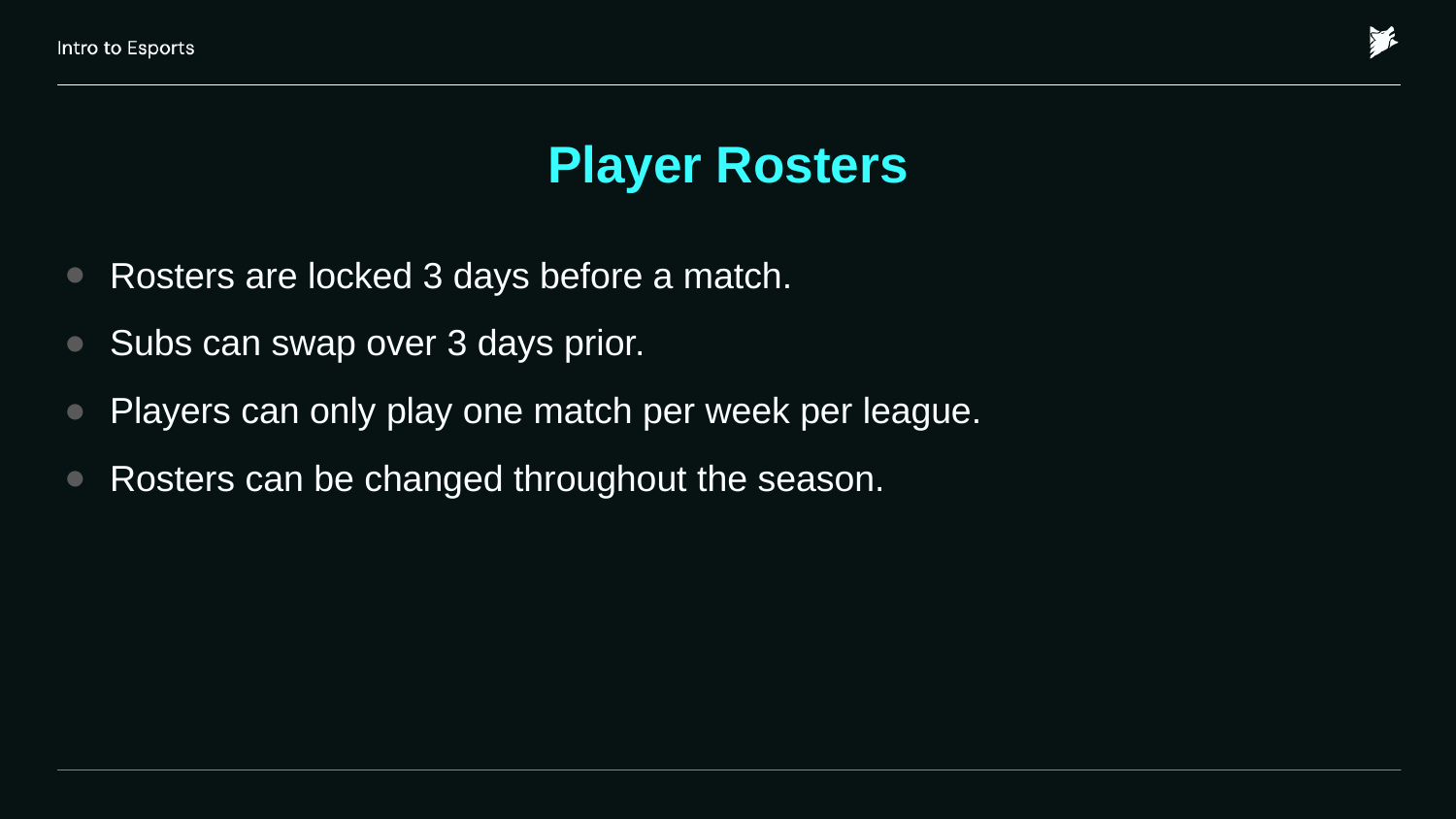

# Player Rosters
Rosters are locked 3 days before a match.
Subs can swap over 3 days prior.
Players can only play one match per week per league.
Rosters can be changed throughout the season.